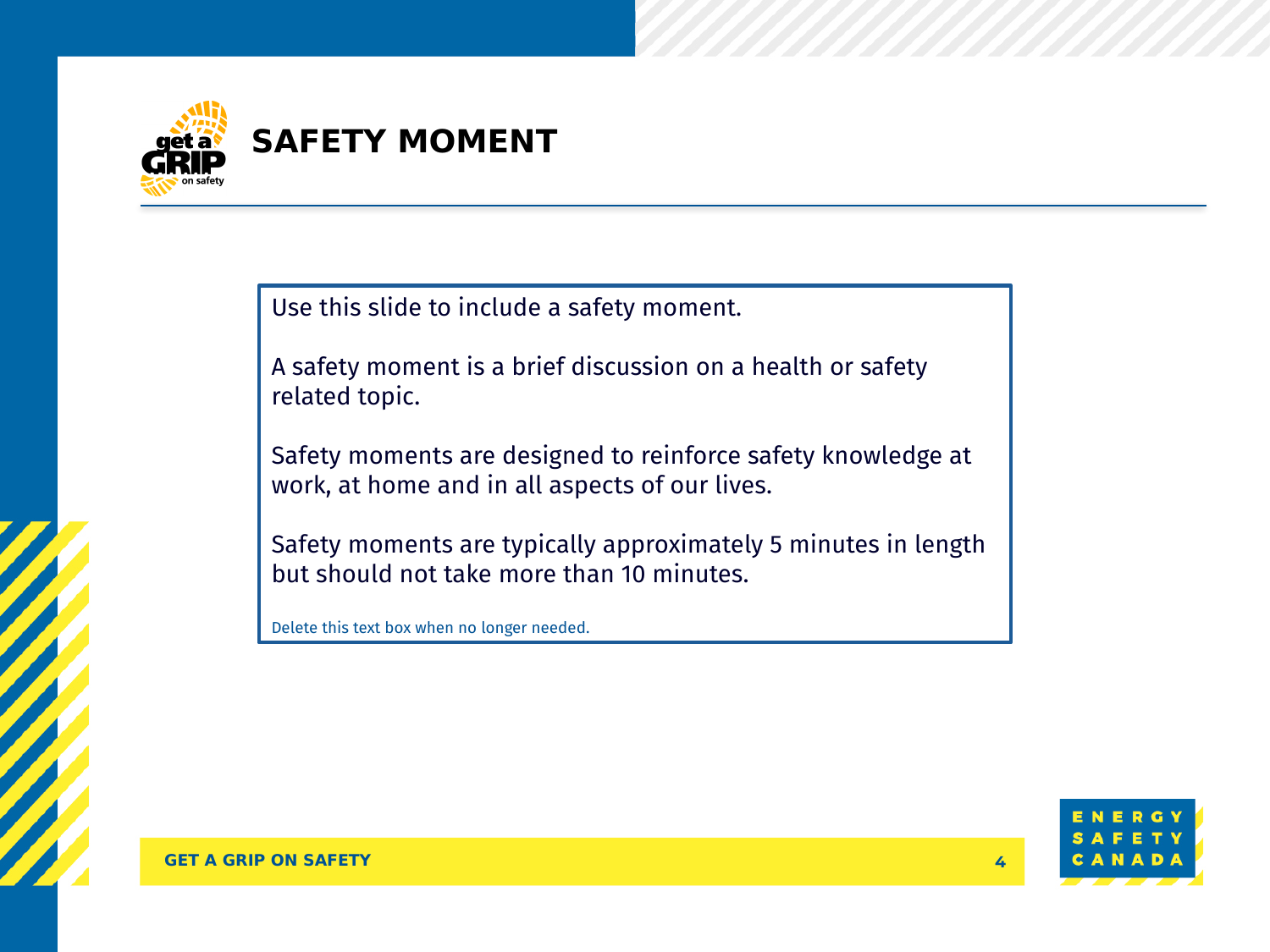

# Safety Moment
Use this slide to include a safety moment.

A safety moment is a brief discussion on a health or safety related topic.

Safety moments are designed to reinforce safety knowledge at work, at home and in all aspects of our lives.

Safety moments are typically approximately 5 minutes in length but should not take more than 10 minutes.

Delete this text box when no longer needed.
Get a grip on safety
4